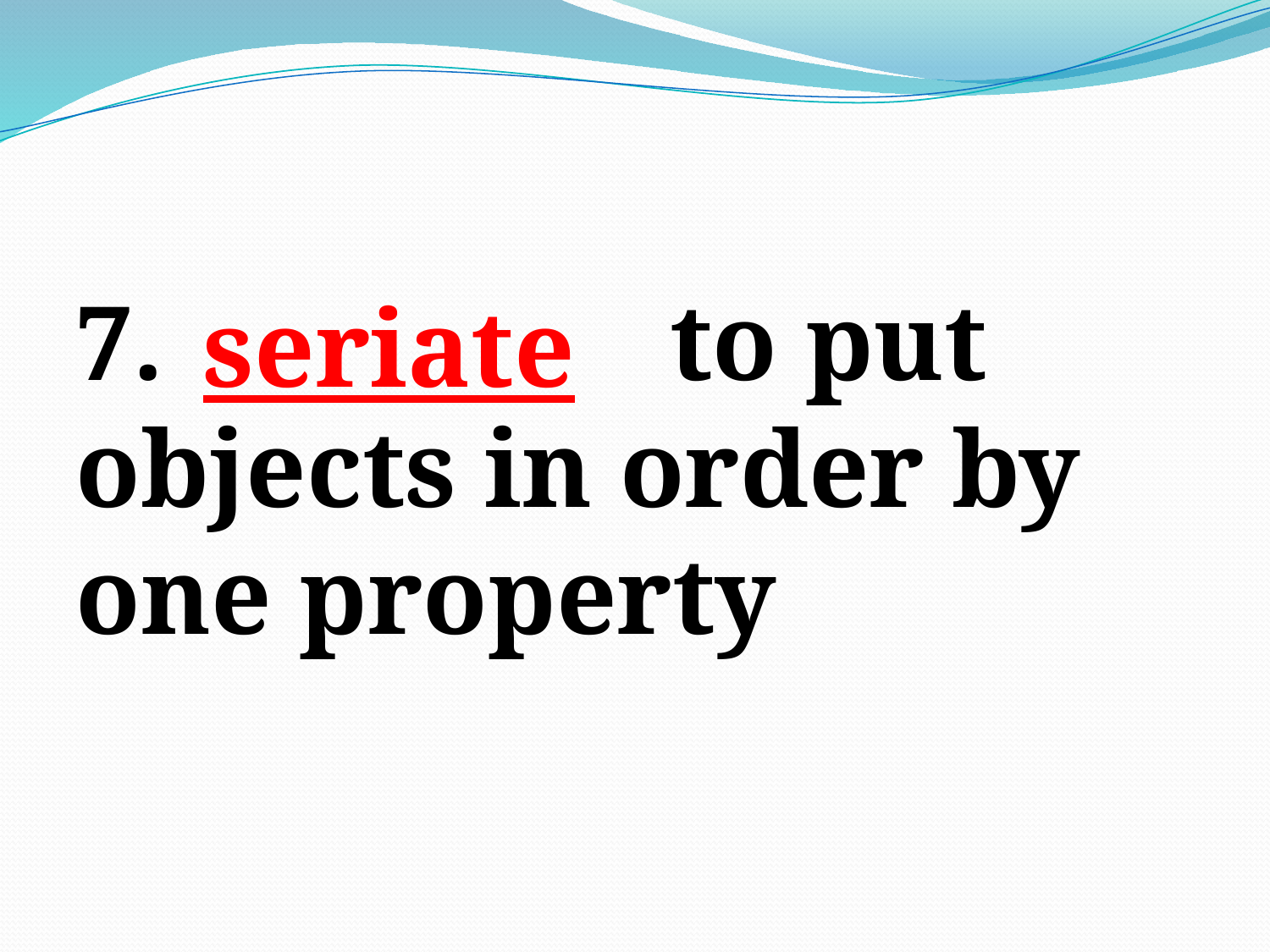

#
7.                   to put objects in order by one property

seriate